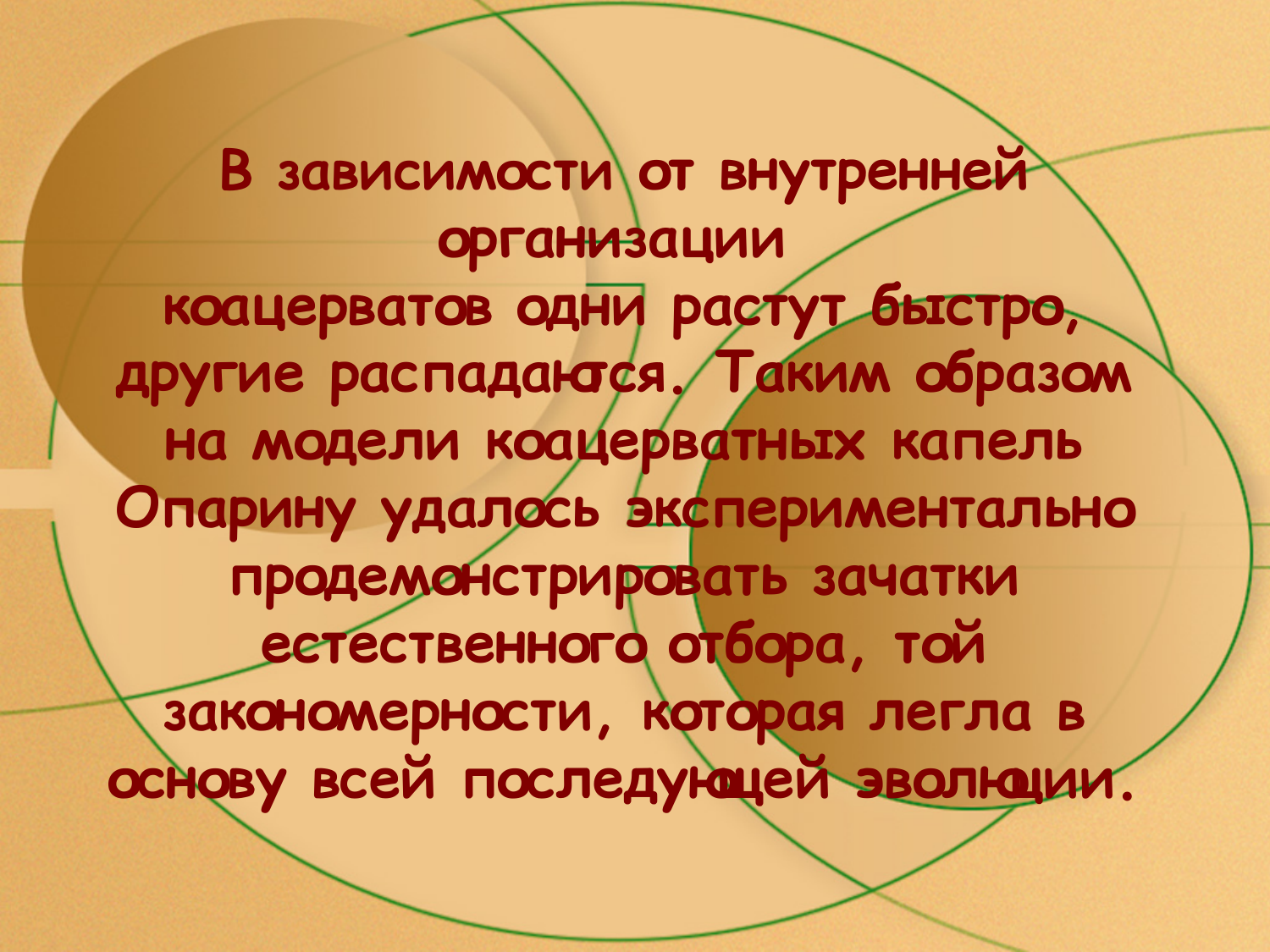

В зависимости от внутренней организации
коацерватов одни растут быстро, другие распадаются. Таким образом на модели коацерватных капель Опарину удалось экспериментально продемонстрировать зачатки естественного отбора, той закономерности, которая легла в основу всей последующей эволюции.